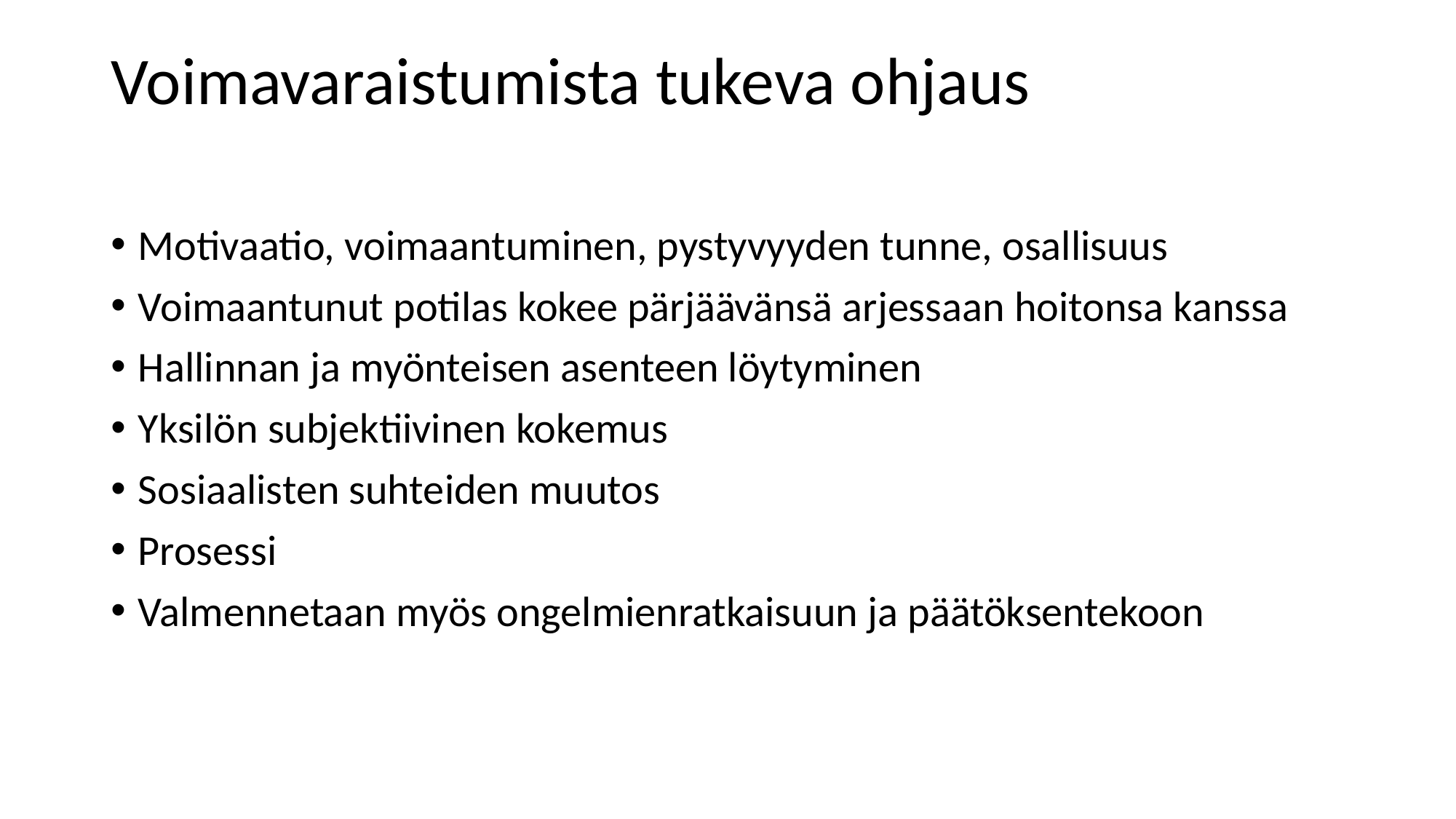

# Voimavaraistumista tukeva ohjaus
Motivaatio, voimaantuminen, pystyvyyden tunne, osallisuus
Voimaantunut potilas kokee pärjäävänsä arjessaan hoitonsa kanssa
Hallinnan ja myönteisen asenteen löytyminen
Yksilön subjektiivinen kokemus
Sosiaalisten suhteiden muutos
Prosessi
Valmennetaan myös ongelmienratkaisuun ja päätöksentekoon